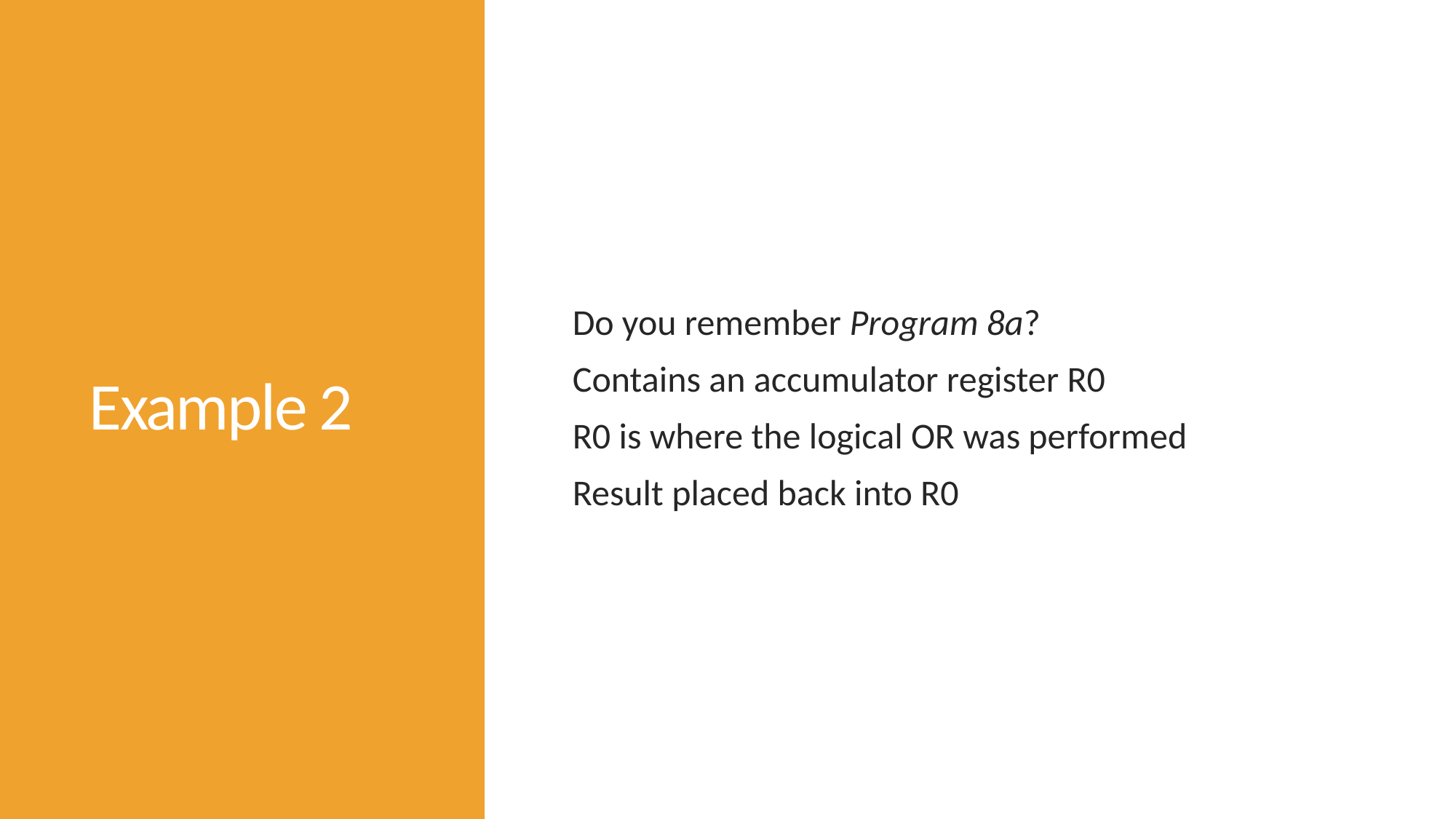

# Example 2
Do you remember Program 8a?
Contains an accumulator register R0
R0 is where the logical OR was performed
Result placed back into R0